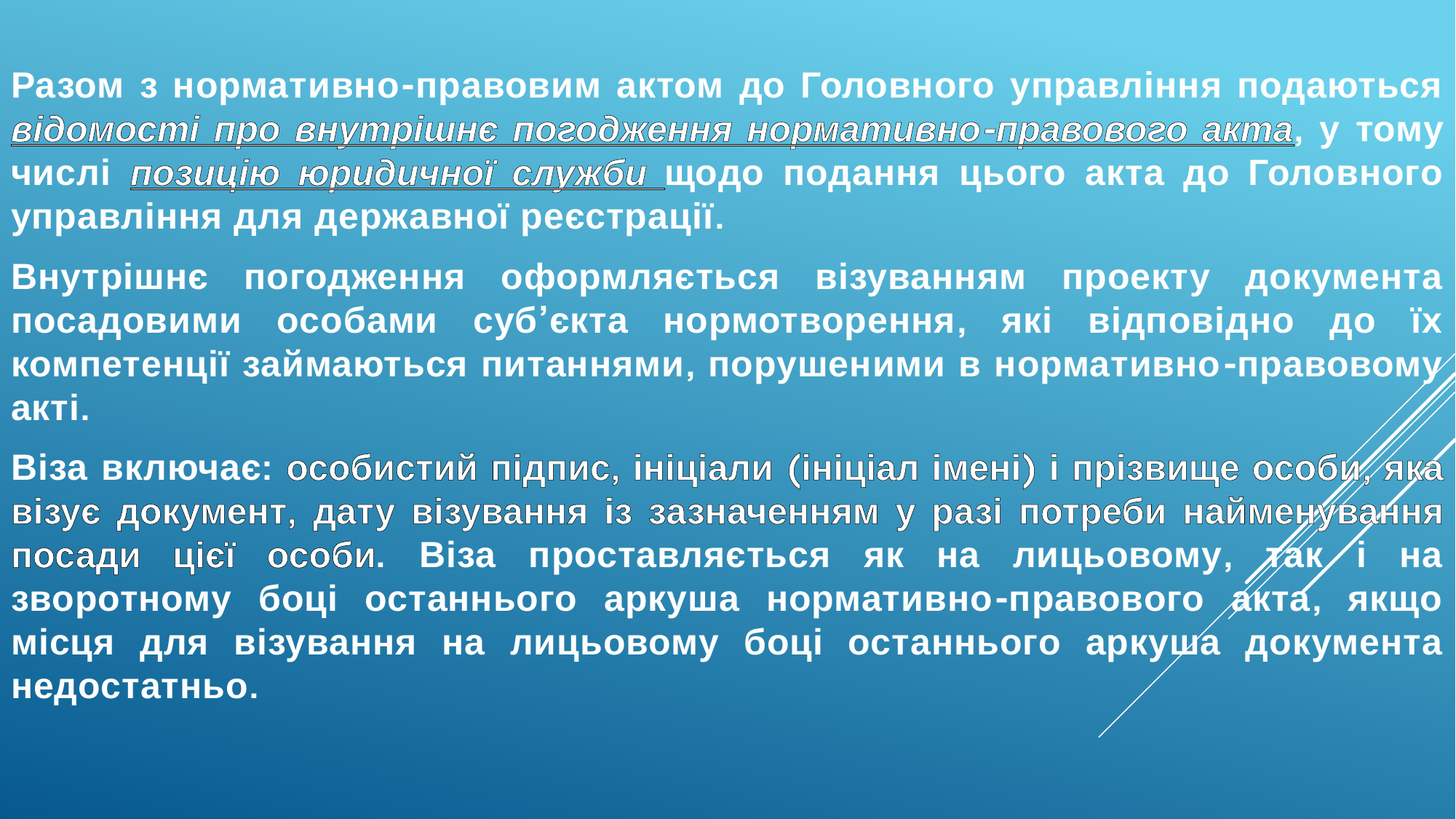

Разом з нормативно-правовим актом до Головного управління подаються відомості про внутрішнє погодження нормативно-правового акта, у тому числі позицію юридичної служби щодо подання цього акта до Головного управління для державної реєстрації.
Внутрішнє погодження оформляється візуванням проекту документа посадовими особами суб’єкта нормотворення, які відповідно до їх компетенції займаються питаннями, порушеними в нормативно-правовому акті.
Віза включає: особистий підпис, ініціали (ініціал імені) і прізвище особи, яка візує документ, дату візування із зазначенням у разі потреби найменування посади цієї особи. Віза проставляється як на лицьовому, так і на зворотному боці останнього аркуша нормативно-правового акта, якщо місця для візування на лицьовому боці останнього аркуша документа недостатньо.